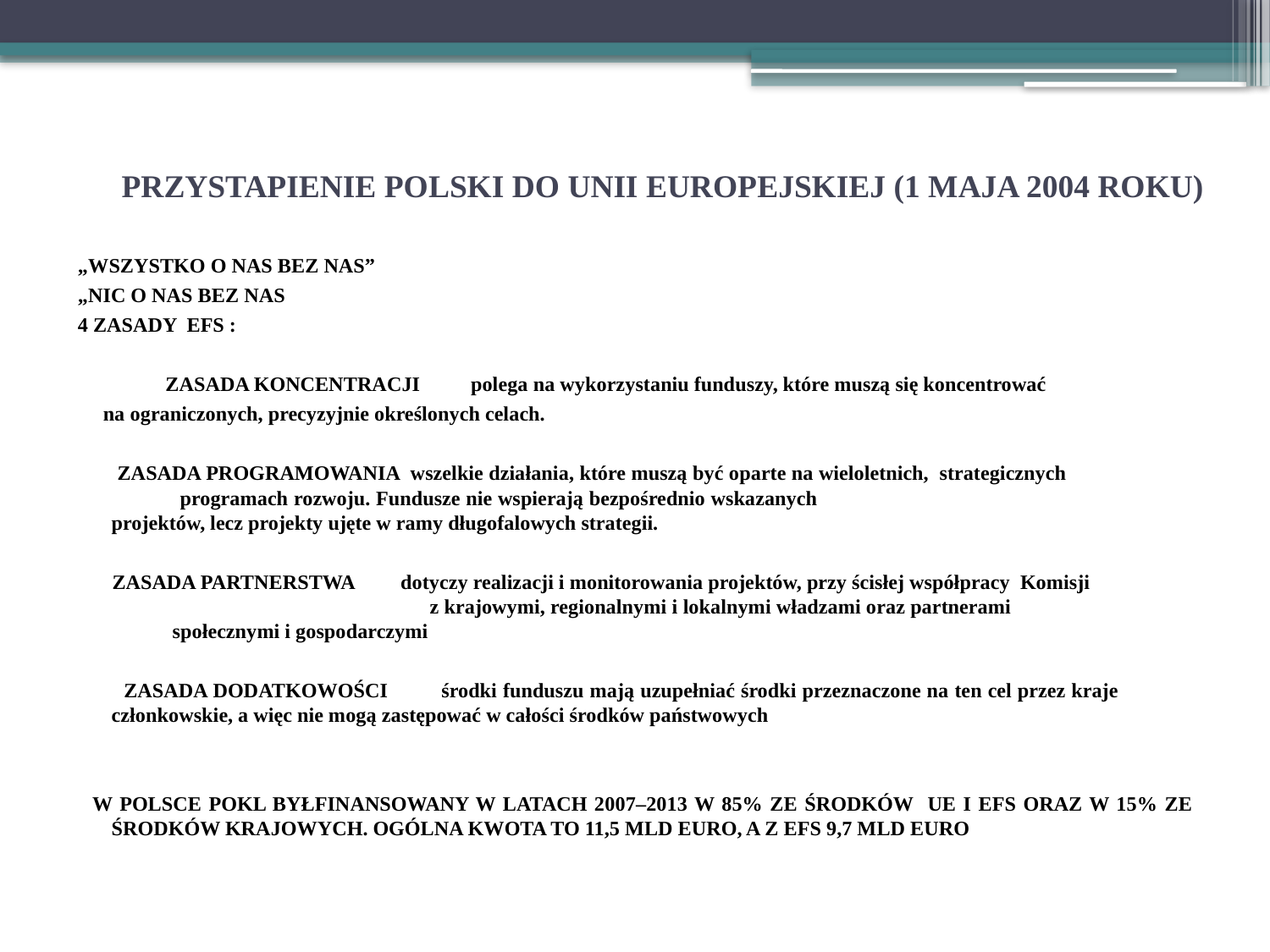

# PRZYSTAPIENIE POLSKI DO UNII EUROPEJSKIEJ (1 MAJA 2004 ROKU)
       „WSZYSTKO O NAS BEZ NAS”
       „NIC O NAS BEZ NAS
       4 ZASADY  EFS :

             	ZASADA KONCENTRACJI          polega na wykorzystaniu funduszy, które muszą się koncentrować
			            na ograniczonych, precyzyjnie określonych celach.

             		ZASADA PROGRAMOWANIA  wszelkie działania, które muszą być oparte na wieloletnich,  strategicznych                        			            programach rozwoju. Fundusze nie wspierają bezpośrednio wskazanych             		                                    projektów, lecz projekty ujęte w ramy długofalowych strategii.

             		ZASADA PARTNERSTWA         dotyczy realizacji i monitorowania projektów, przy ścisłej współpracy  Komisji                             		                                    z krajowymi, regionalnymi i lokalnymi władzami oraz partnerami                                   			            społecznymi i gospodarczymi

             		ZASADA DODATKOWOŚCI         środki funduszu mają uzupełniać środki przeznaczone na ten cel przez kraje 				            członkowskie, a więc nie mogą zastępować w całości środków państwowych

       W POLSCE POKL BYŁFINANSOWANY W LATACH 2007–2013 W 85% ZE ŚRODKÓW  UE I EFS ORAZ W 15% ZE ŚRODKÓW KRAJOWYCH. OGÓLNA KWOTA TO 11,5 MLD EURO, A Z EFS 9,7 MLD EURO